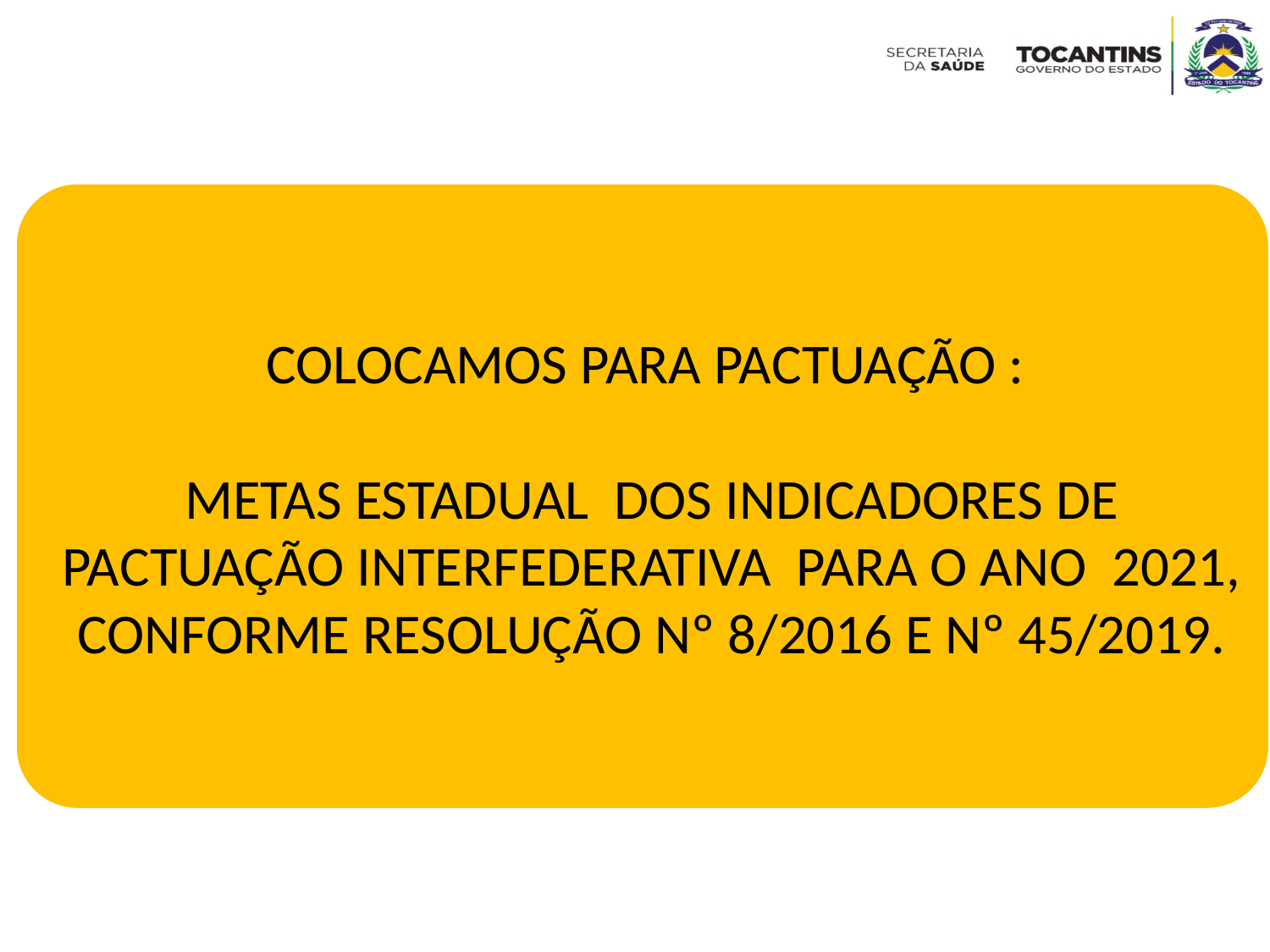

COLOCAMOS PARA PACTUAÇÃO :

METAS ESTADUAL  DOS INDICADORES DE PACTUAÇÃO INTERFEDERATIVA  PARA O ANO  2021, CONFORME RESOLUÇÃO Nº 8/2016 E Nº 45/2019.